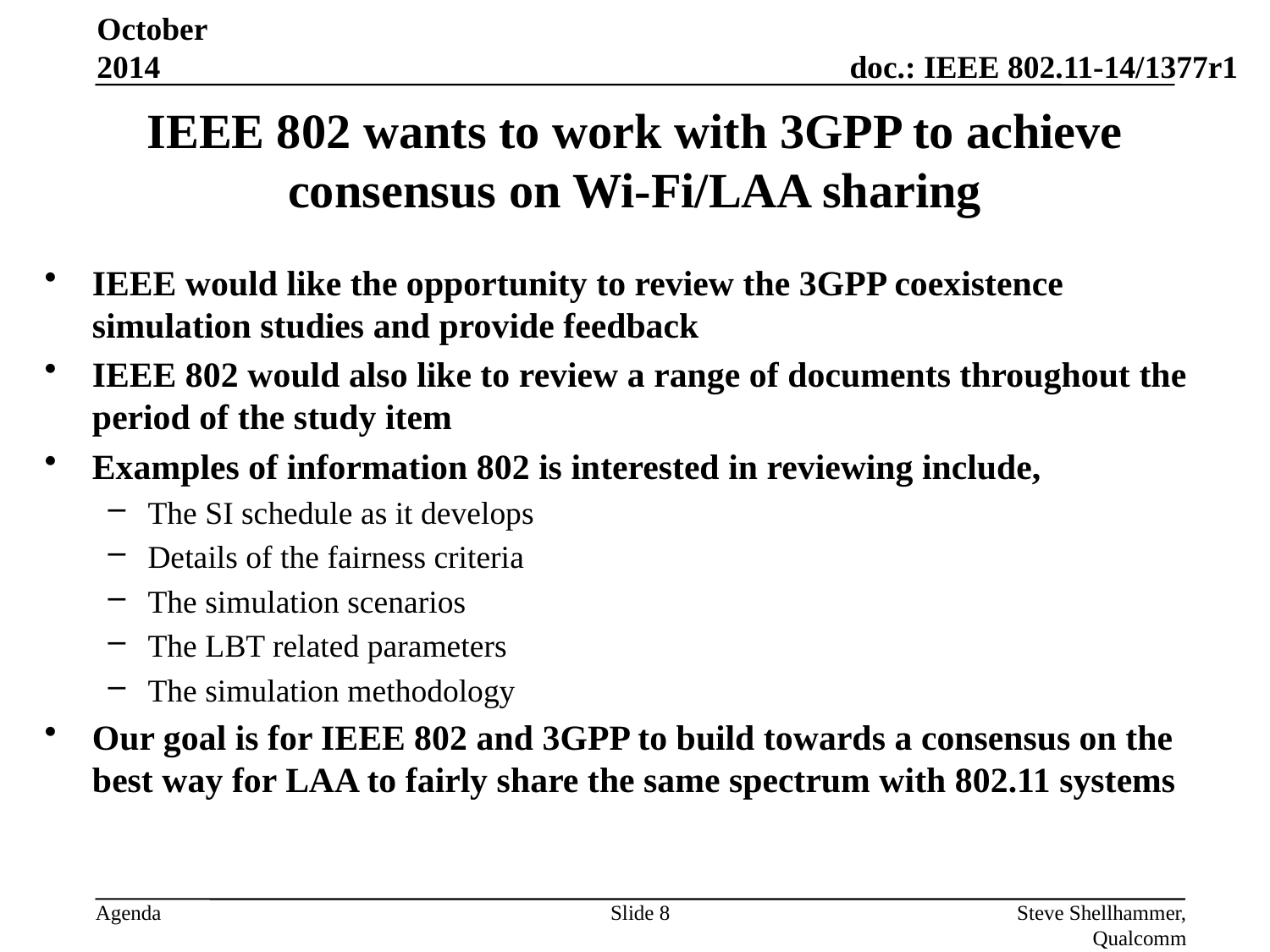

October 2014
# IEEE 802 wants to work with 3GPP to achieve consensus on Wi-Fi/LAA sharing
IEEE would like the opportunity to review the 3GPP coexistence simulation studies and provide feedback
IEEE 802 would also like to review a range of documents throughout the period of the study item
Examples of information 802 is interested in reviewing include,
The SI schedule as it develops
Details of the fairness criteria
The simulation scenarios
The LBT related parameters
The simulation methodology
Our goal is for IEEE 802 and 3GPP to build towards a consensus on the best way for LAA to fairly share the same spectrum with 802.11 systems

Slide 8
Steve Shellhammer, Qualcomm